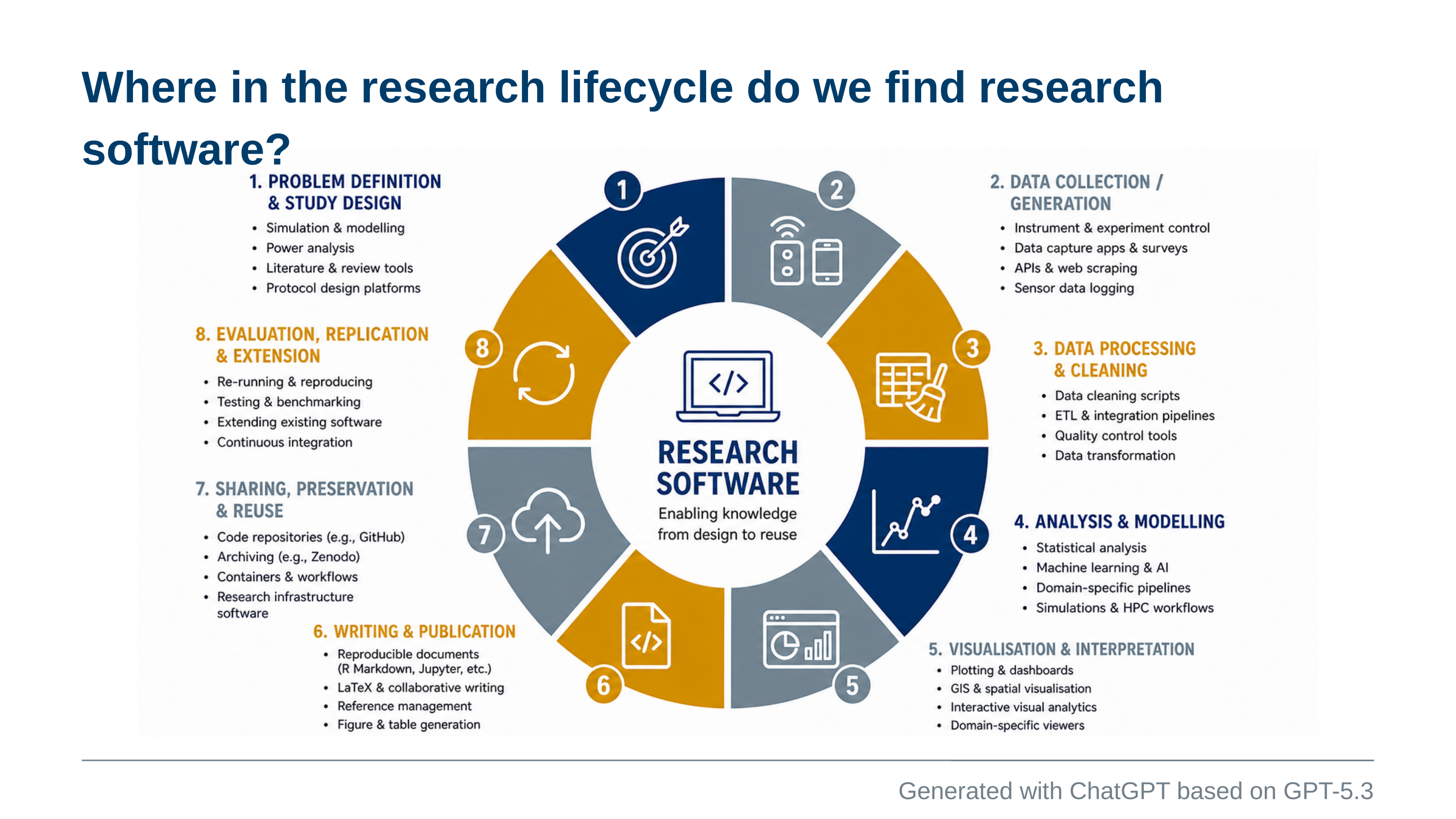

Where in the research lifecycle do we find research software?

Generated with ChatGPT based on GPT-5.3